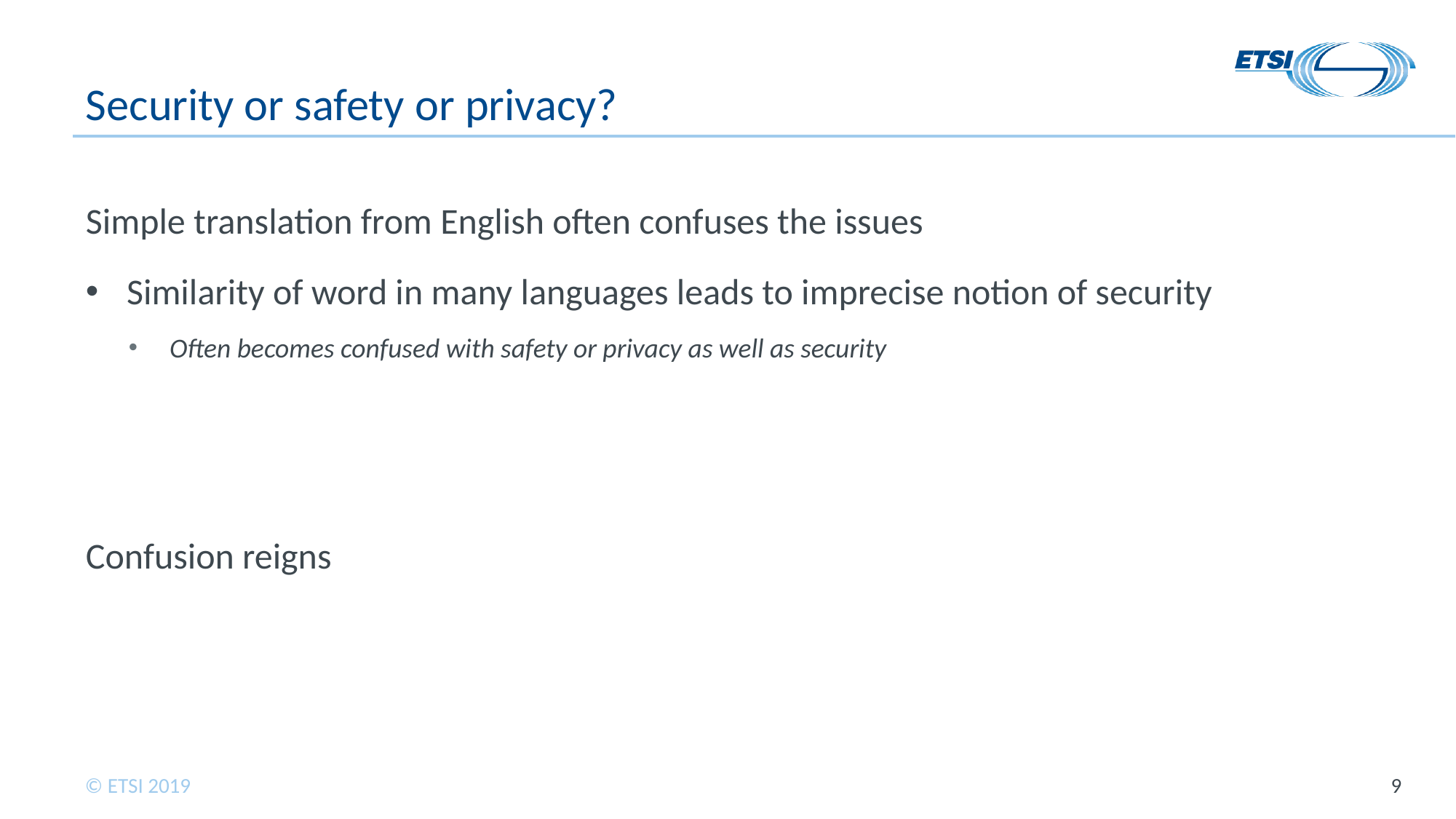

# Security or safety or privacy?
Simple translation from English often confuses the issues
Similarity of word in many languages leads to imprecise notion of security
Often becomes confused with safety or privacy as well as security

Confusion reigns